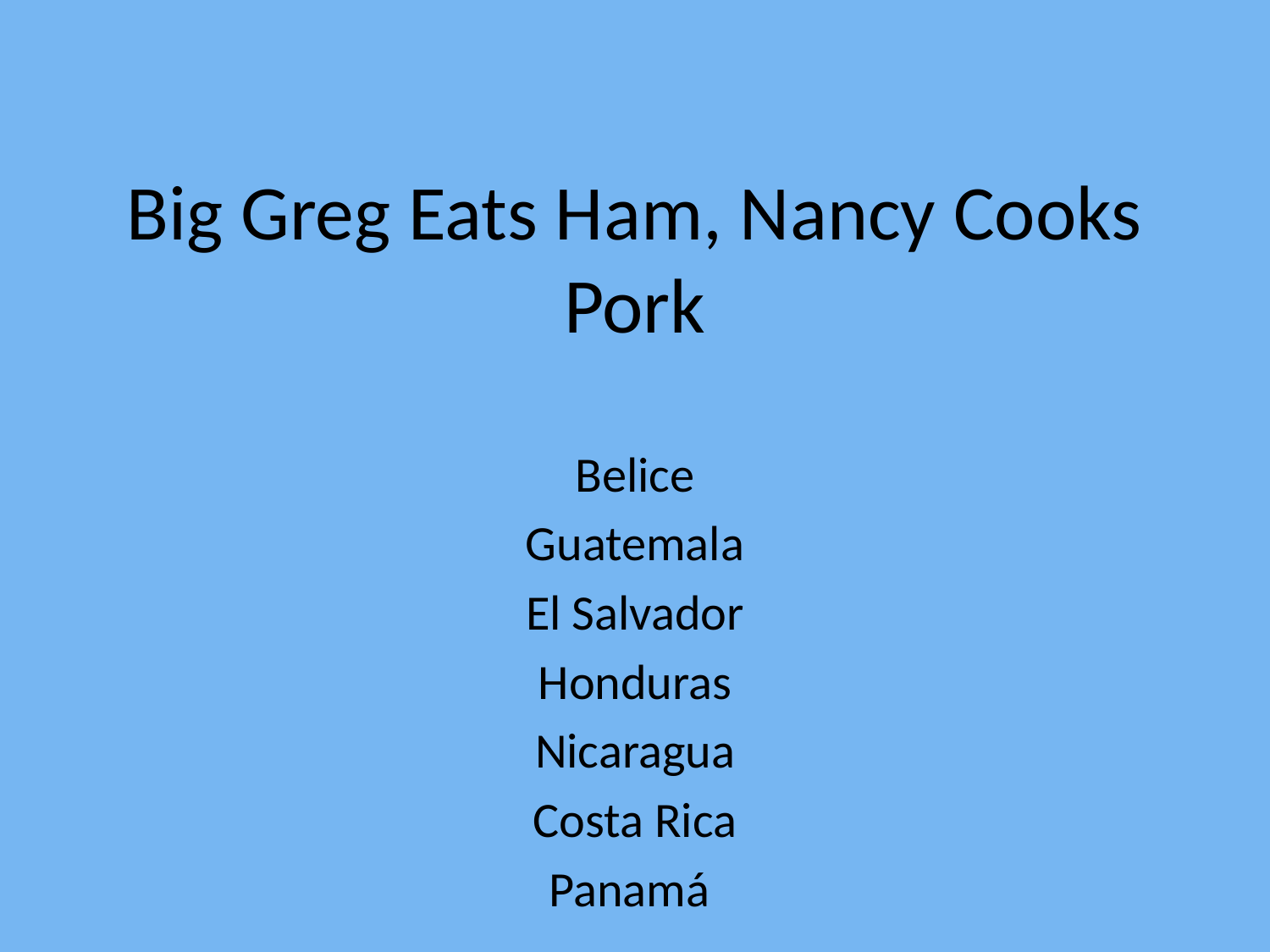

# Big Greg Eats Ham, Nancy Cooks Pork
Belice
Guatemala
El Salvador
Honduras
Nicaragua
Costa Rica
Panamá